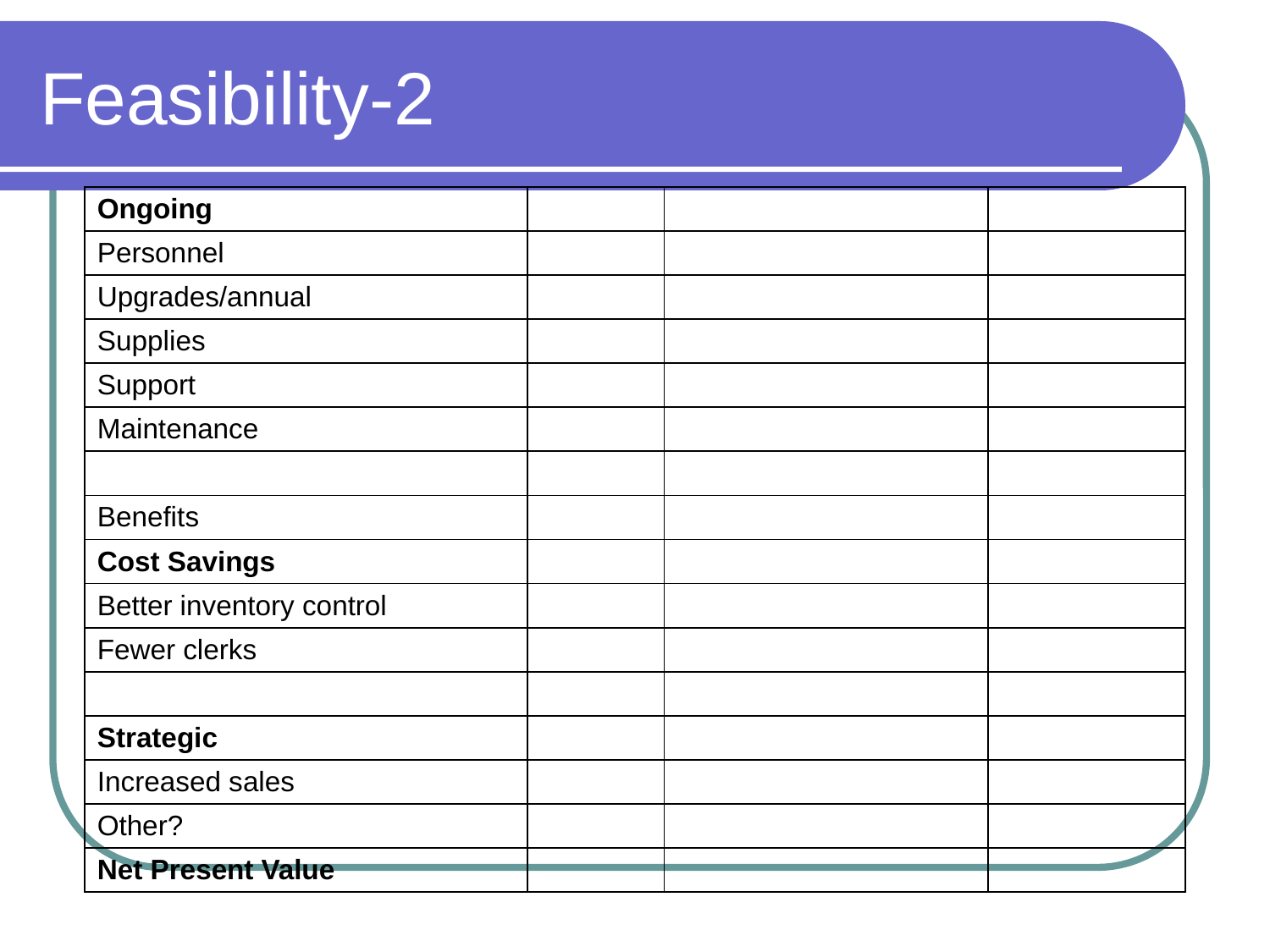

# Feasibility-2
| Ongoing |  |  |  |
| --- | --- | --- | --- |
| Personnel |  |  |  |
| Upgrades/annual |  |  |  |
| Supplies |  |  |  |
| Support |  |  |  |
| Maintenance |  |  |  |
|  |  |  |  |
| Benefits |  |  |  |
| Cost Savings |  |  |  |
| Better inventory control |  |  |  |
| Fewer clerks |  |  |  |
|  |  |  |  |
| Strategic |  |  |  |
| Increased sales |  |  |  |
| Other? |  |  |  |
| Net Present Value |  |  |  |